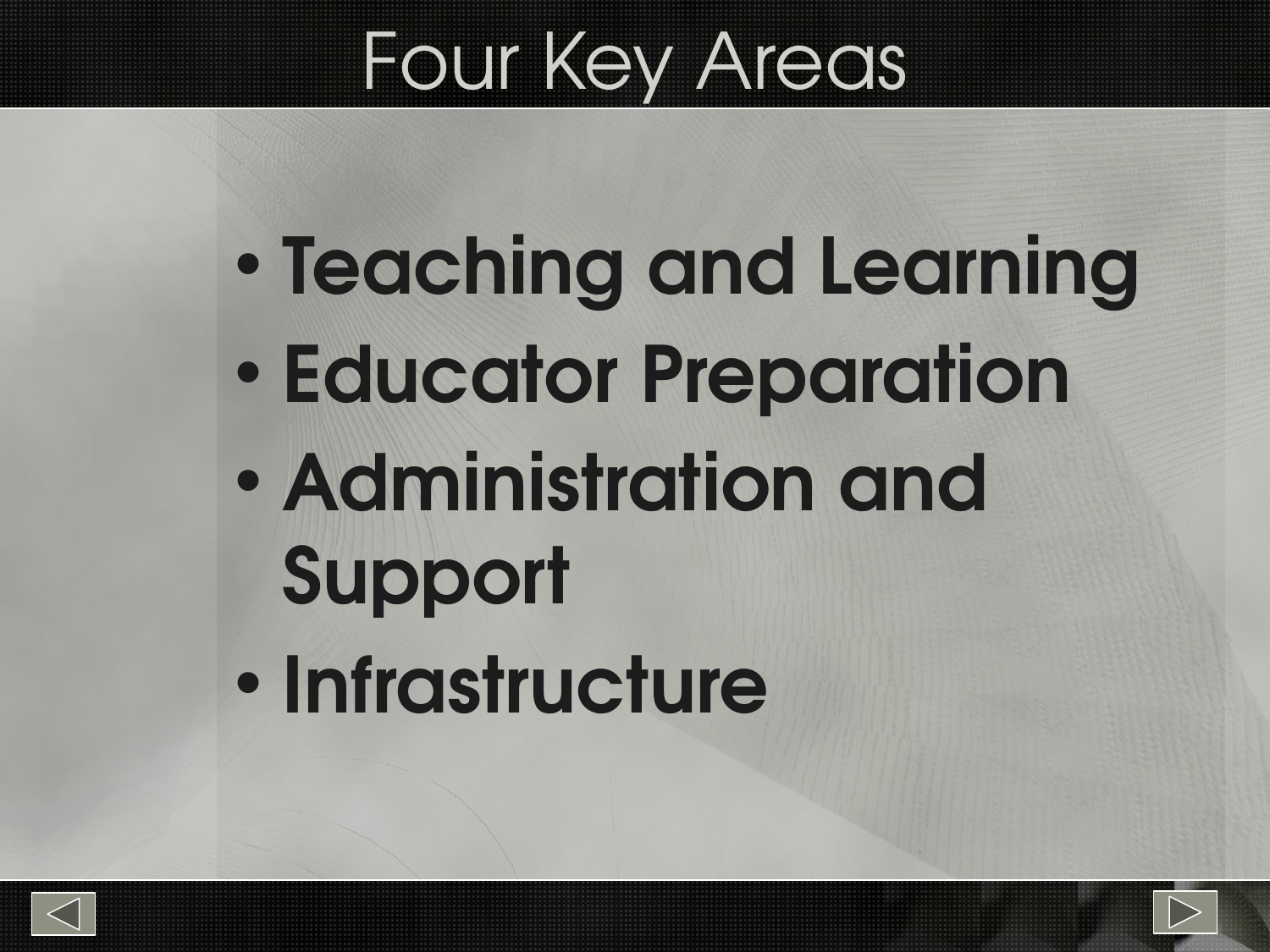

# Four Key Areas

Teaching and Learning
Educator Preparation
Administration and Support
Infrastructure